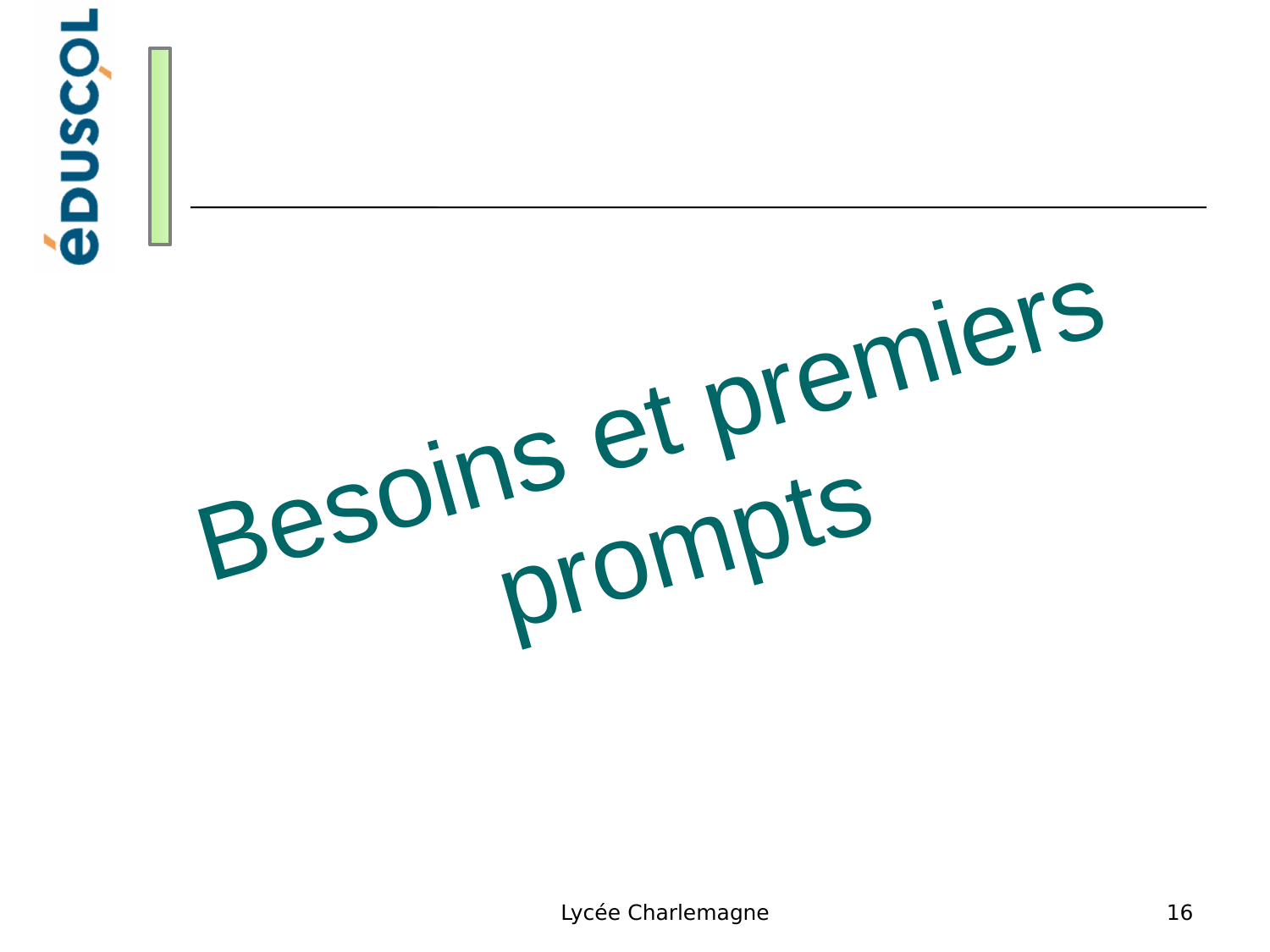

# Besoins et premiers prompts
Lycée Charlemagne
16